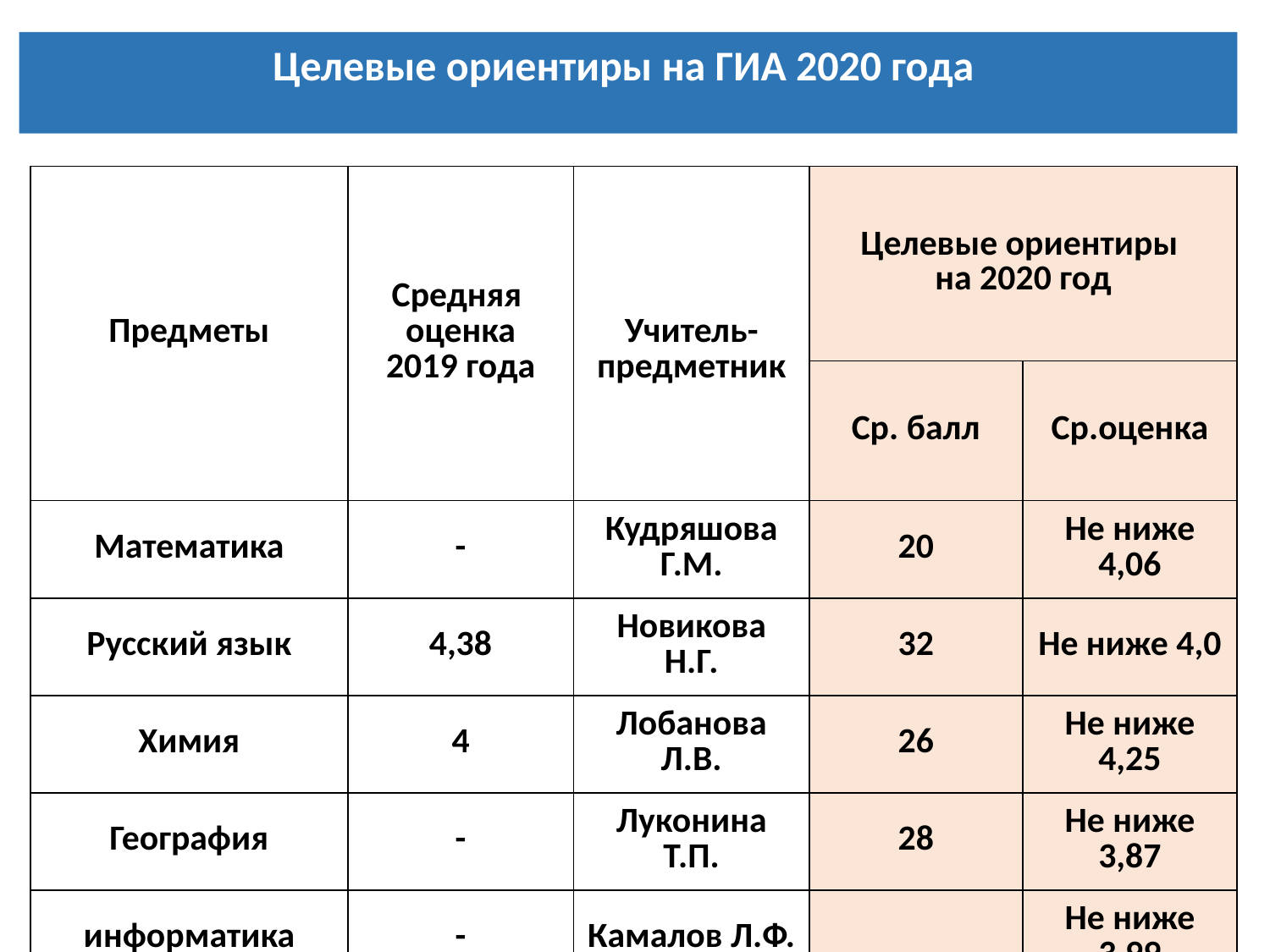

Целевые ориентиры на ГИА 2020 года

| Предметы | Средняя оценка 2019 года | Учитель- предметник | Целевые ориентиры на 2020 год |  |
| --- | --- | --- | --- | --- |
|  |  |  | Ср. балл | Ср.оценка |
| Математика | - | Кудряшова Г.М. | 20 | Не ниже 4,06 |
| Русский язык | 4,38 | Новикова Н.Г. | 32 | Не ниже 4,0 |
| Химия | 4 | Лобанова Л.В. | 26 | Не ниже 4,25 |
| География | - | Луконина Т.П. | 28 | Не ниже 3,87 |
| информатика | - | Камалов Л.Ф. |  | Не ниже 3,99 |
7